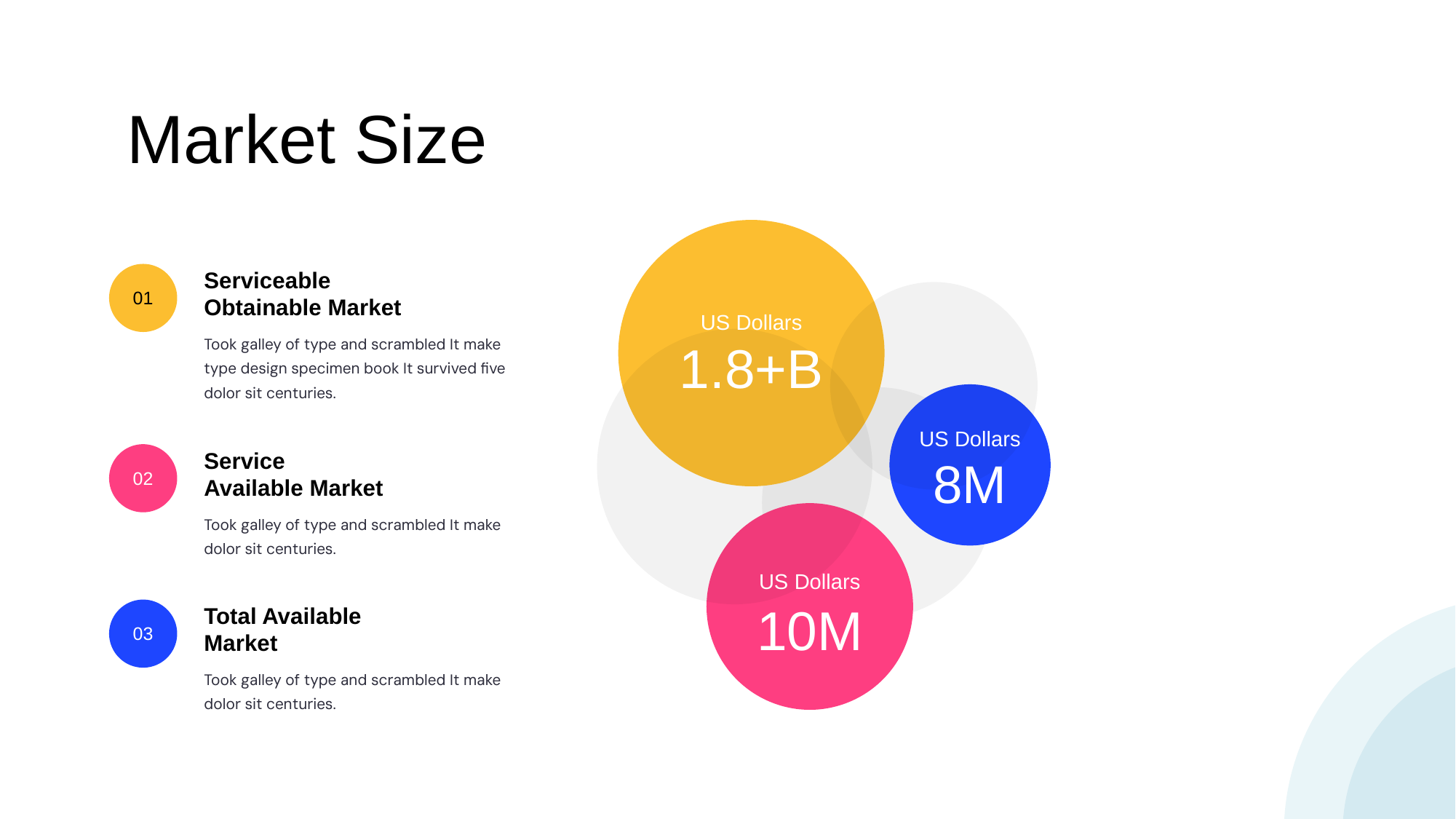

Market Size

Serviceable
Obtainable Market

01

US Dollars
Took galley of type and scrambled It make type design specimen book It survived five dolor sit centuries.

1.8+B

US Dollars
Service
Available Market

8M
02

Took galley of type and scrambled It make dolor sit centuries.

US Dollars
10M

Total Available Market

03

Took galley of type and scrambled It make dolor sit centuries.